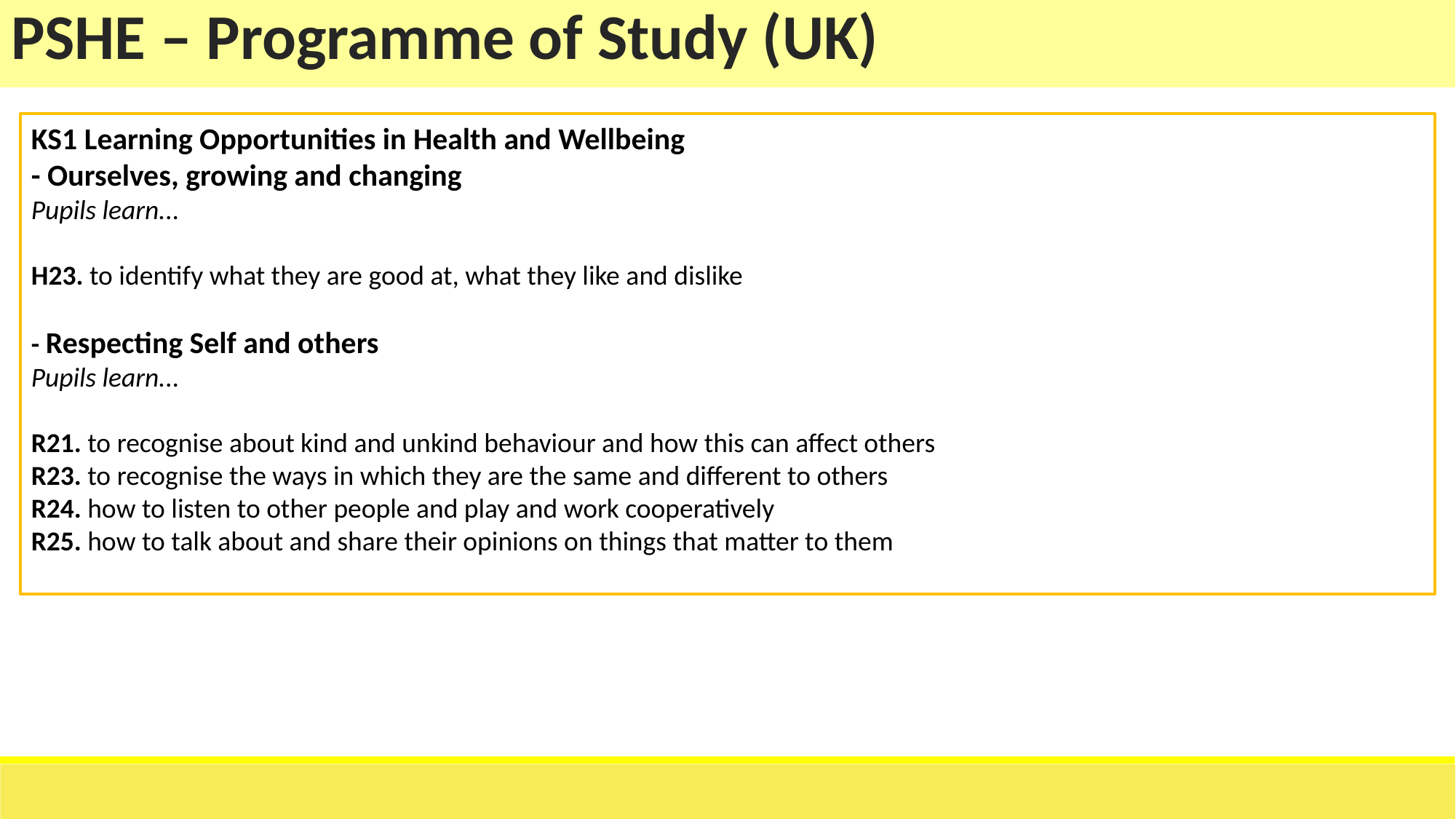

| PSHE – Programme of Study (UK) |
| --- |
KS1 Learning Opportunities in Health and Wellbeing
- Ourselves, growing and changing
Pupils learn...

H23. to identify what they are good at, what they like and dislike

- Respecting Self and others
Pupils learn...

R21. to recognise about kind and unkind behaviour and how this can affect others
R23. to recognise the ways in which they are the same and different to others
R24. how to listen to other people and play and work cooperatively
R25. how to talk about and share their opinions on things that matter to them